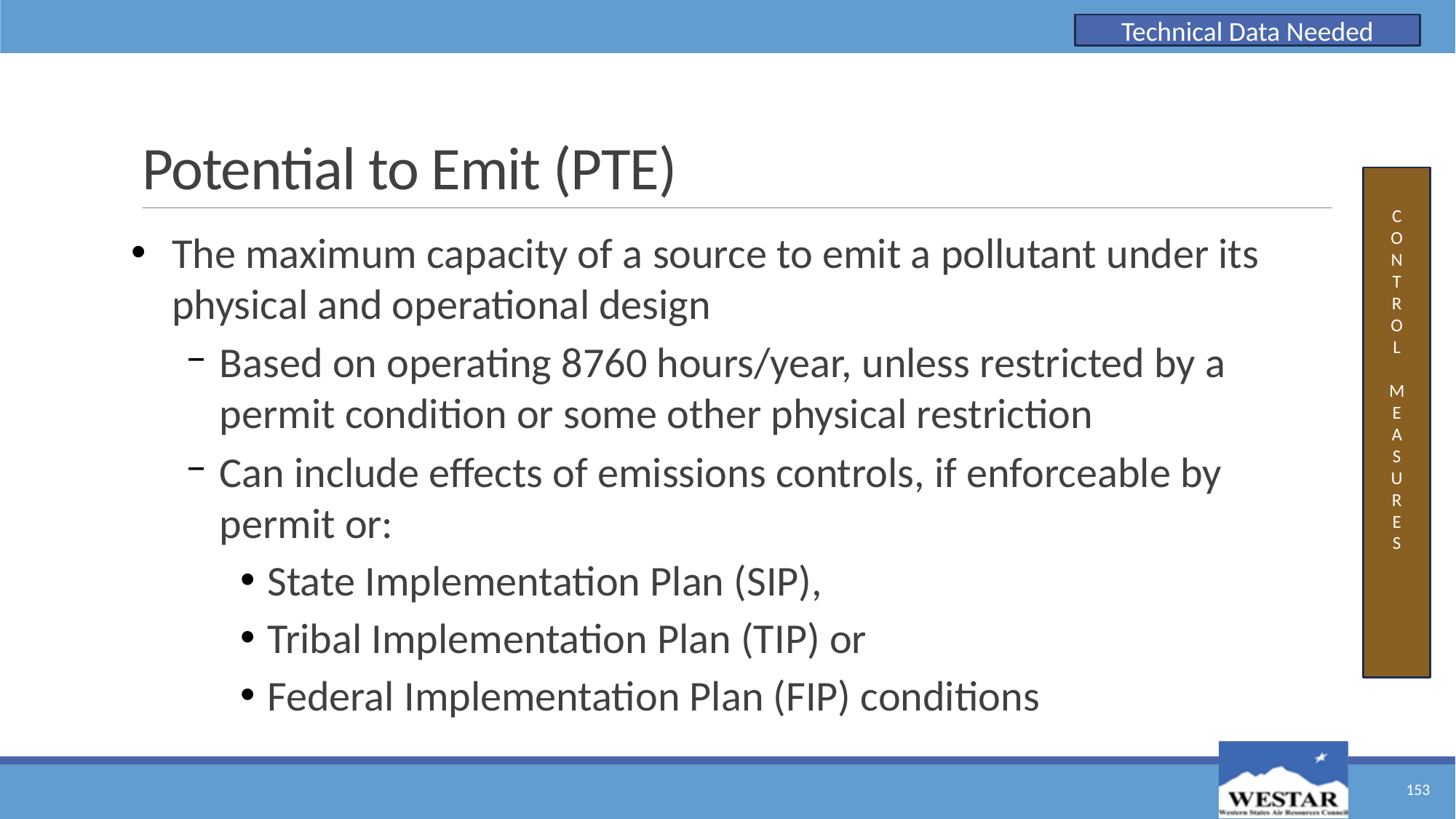

Technical Data Needed
# Potential to Emit (PTE)
C
O
N
T
R
O
L

M
E
A
S
U
R
E
S

The maximum capacity of a source to emit a pollutant under its physical and operational design
Based on operating 8760 hours/year, unless restricted by a permit condition or some other physical restriction
Can include effects of emissions controls, if enforceable by permit or:
State Implementation Plan (SIP),
Tribal Implementation Plan (TIP) or
Federal Implementation Plan (FIP) conditions

153